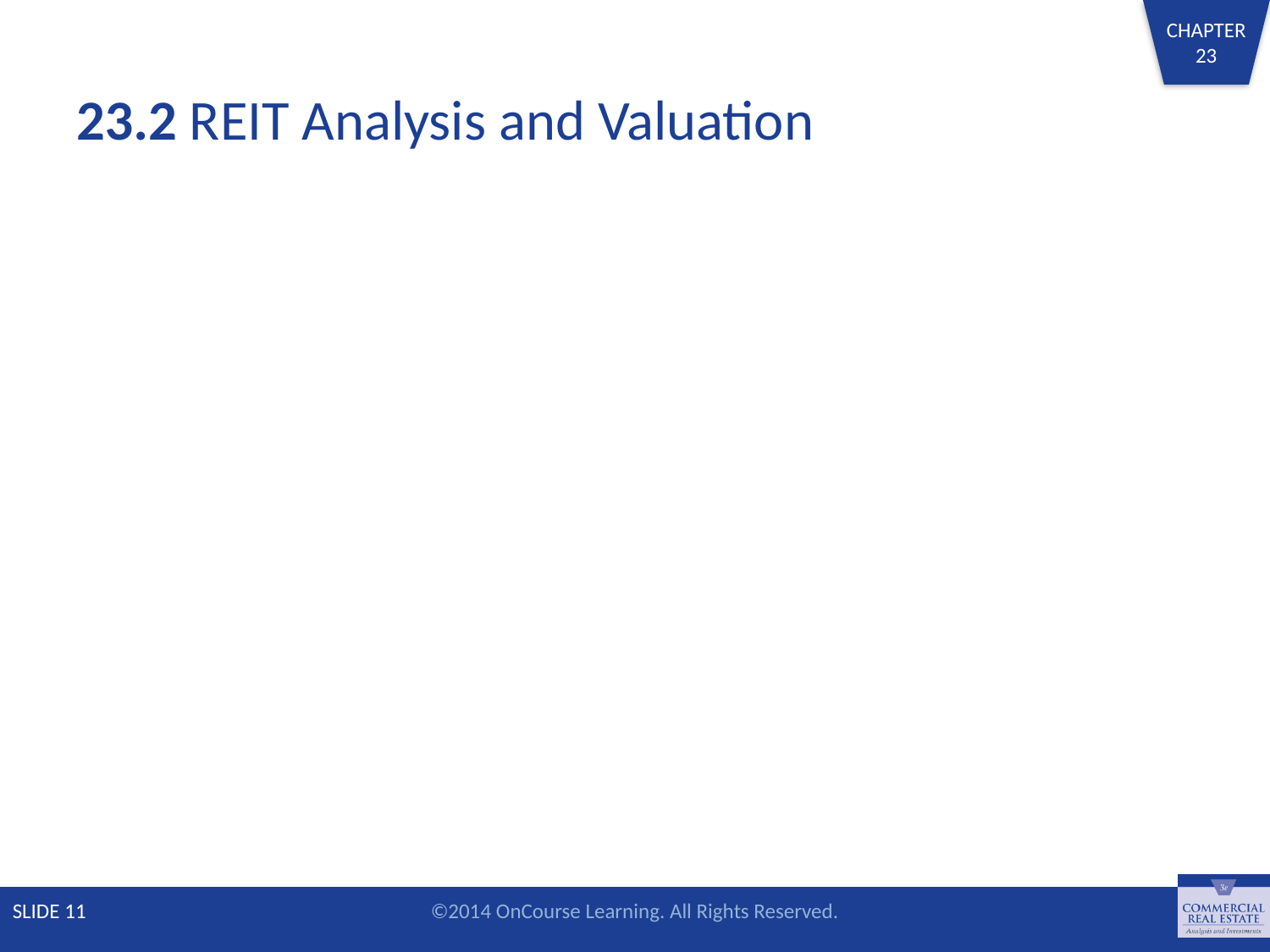

# 23.2 REIT Analysis and Valuation

SLIDE 11